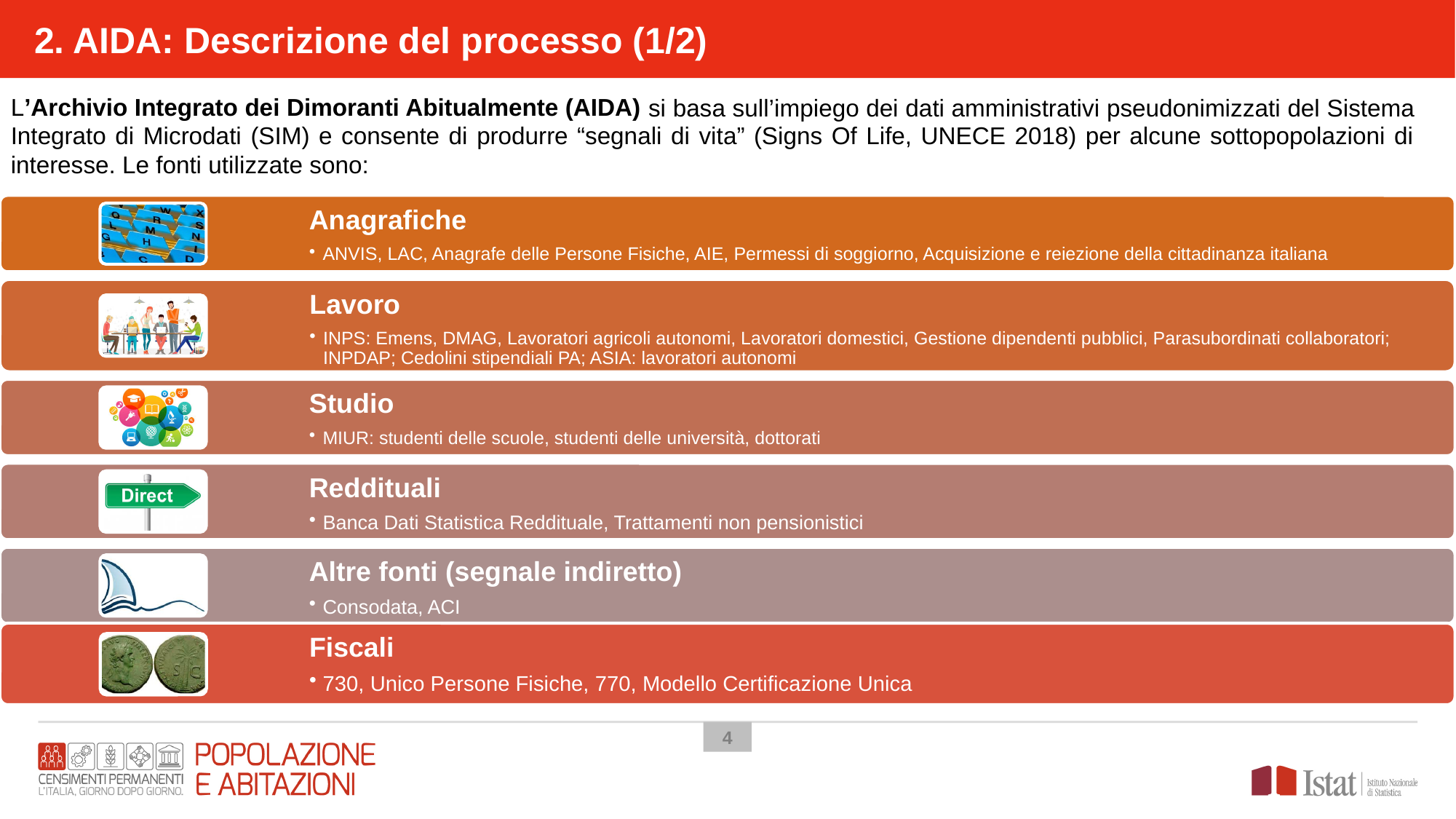

2. AIDA: Descrizione del processo (1/2)
L’Archivio Integrato dei Dimoranti Abitualmente (AIDA) si basa sull’impiego dei dati amministrativi pseudonimizzati del Sistema Integrato di Microdati (SIM) e consente di produrre “segnali di vita” (Signs Of Life, UNECE 2018) per alcune sottopopolazioni di interesse. Le fonti utilizzate sono:
Anagrafiche
ANVIS, LAC, Anagrafe delle Persone Fisiche, AIE, Permessi di soggiorno, Acquisizione e reiezione della cittadinanza italiana
Lavoro
INPS: Emens, DMAG, Lavoratori agricoli autonomi, Lavoratori domestici, Gestione dipendenti pubblici, Parasubordinati collaboratori; INPDAP; Cedolini stipendiali PA; ASIA: lavoratori autonomi
Studio
MIUR: studenti delle scuole, studenti delle università, dottorati
Reddituali
Banca Dati Statistica Reddituale, Trattamenti non pensionistici
Altre fonti (segnale indiretto)
Consodata, ACI
Fiscali
730, Unico Persone Fisiche, 770, Modello Certificazione Unica
4